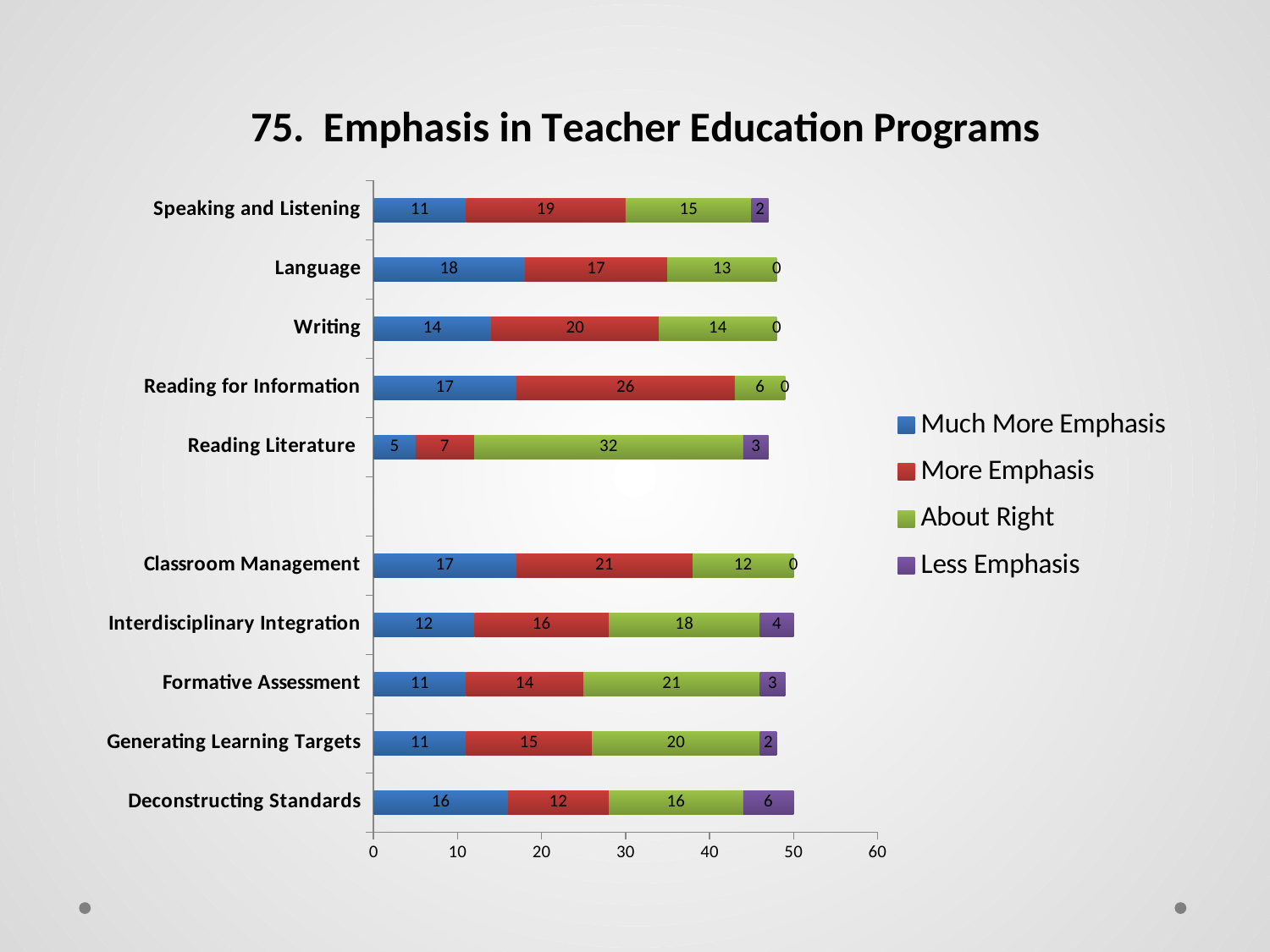

### Chart: 75.  Emphasis in Teacher Education Programs

| Category | Much More Emphasis | More Emphasis | About Right | Less Emphasis |
|---|---|---|---|---|
| Deconstructing Standards | 16.0 | 12.0 | 16.0 | 6.0 |
| Generating Learning Targets | 11.0 | 15.0 | 20.0 | 2.0 |
| Formative Assessment | 11.0 | 14.0 | 21.0 | 3.0 |
| Interdisciplinary Integration | 12.0 | 16.0 | 18.0 | 4.0 |
| Classroom Management | 17.0 | 21.0 | 12.0 | 0.0 |
|  | None | None | None | None |
| Reading Literature  | 5.0 | 7.0 | 32.0 | 3.0 |
| Reading for Information | 17.0 | 26.0 | 6.0 | 0.0 |
| Writing | 14.0 | 20.0 | 14.0 | 0.0 |
| Language | 18.0 | 17.0 | 13.0 | 0.0 |
| Speaking and Listening | 11.0 | 19.0 | 15.0 | 2.0 |